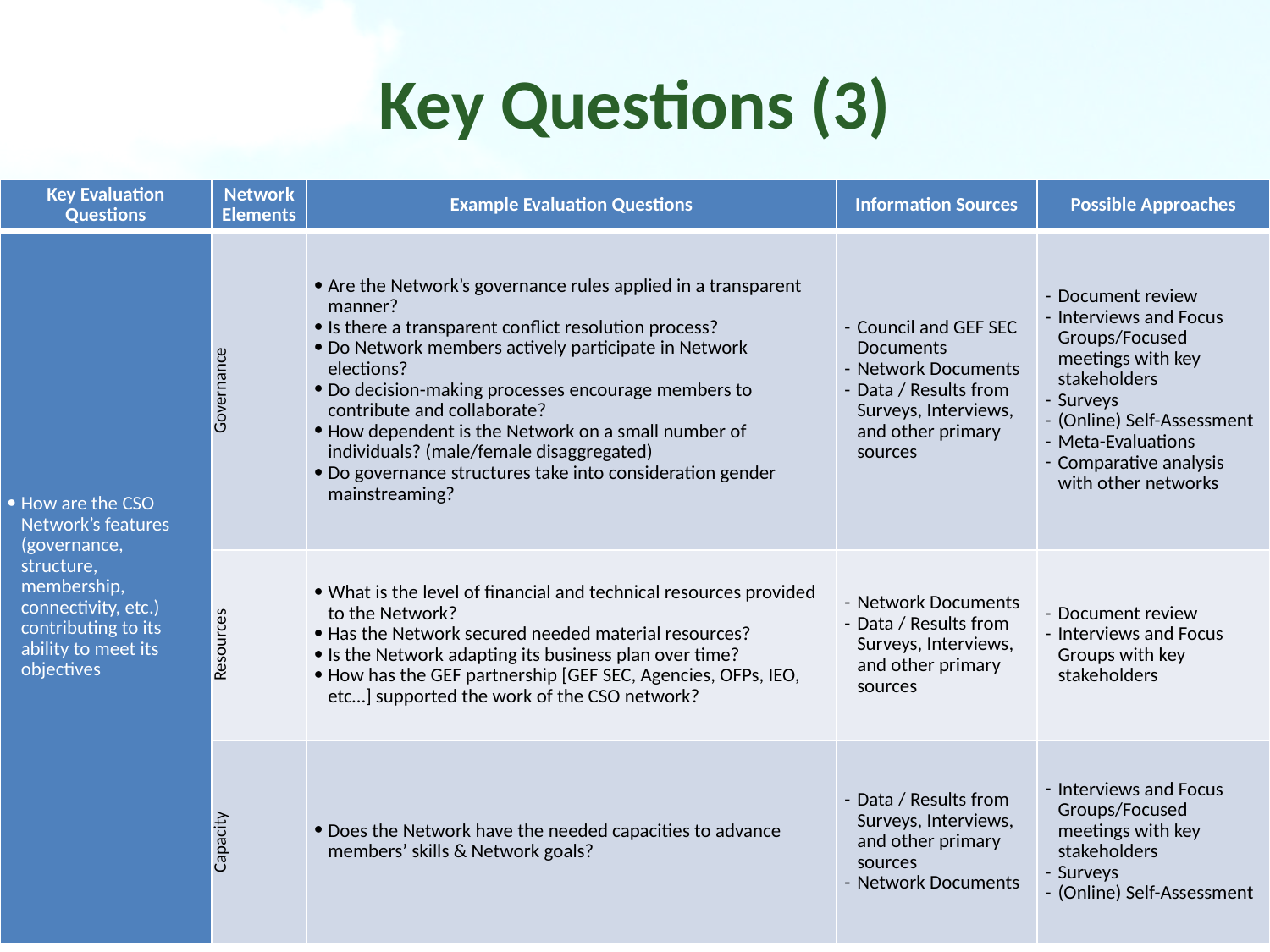

# Key Questions (3)
| Key Evaluation Questions | Network Elements | Example Evaluation Questions | Information Sources | Possible Approaches |
| --- | --- | --- | --- | --- |
| How are the CSO Network’s features (governance, structure, membership, connectivity, etc.) contributing to its ability to meet its objectives | Governance | Are the Network’s governance rules applied in a transparent manner? Is there a transparent conflict resolution process? Do Network members actively participate in Network elections? Do decision-making processes encourage members to contribute and collaborate? How dependent is the Network on a small number of individuals? (male/female disaggregated) Do governance structures take into consideration gender mainstreaming? | Council and GEF SEC Documents Network Documents Data / Results from Surveys, Interviews, and other primary sources | Document review Interviews and Focus Groups/Focused meetings with key stakeholders Surveys (Online) Self-Assessment Meta-Evaluations Comparative analysis with other networks |
|  | Resources | What is the level of financial and technical resources provided to the Network? Has the Network secured needed material resources? Is the Network adapting its business plan over time? How has the GEF partnership [GEF SEC, Agencies, OFPs, IEO, etc…] supported the work of the CSO network? | Network Documents Data / Results from Surveys, Interviews, and other primary sources | Document review Interviews and Focus Groups with key stakeholders |
|  | Capacity | Does the Network have the needed capacities to advance members’ skills & Network goals? | Data / Results from Surveys, Interviews, and other primary sources Network Documents | Interviews and Focus Groups/Focused meetings with key stakeholders Surveys (Online) Self-Assessment |